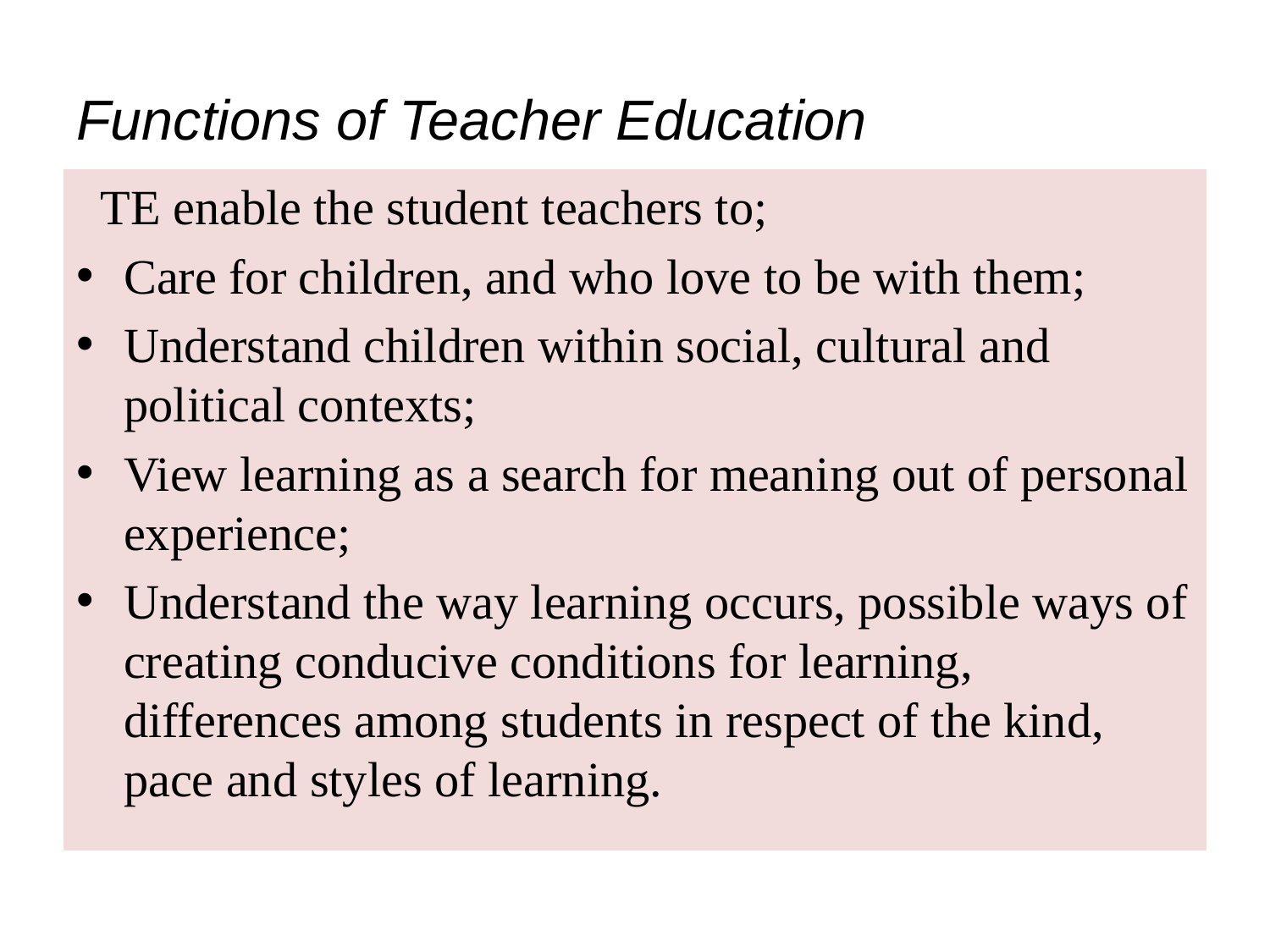

# Functions of Teacher Education
  TE enable the student teachers to;
Care for children, and who love to be with them;
Understand children within social, cultural and political contexts;
View learning as a search for meaning out of personal experience;
Understand the way learning occurs, possible ways of creating conducive conditions for learning, differences among students in respect of the kind, pace and styles of learning.